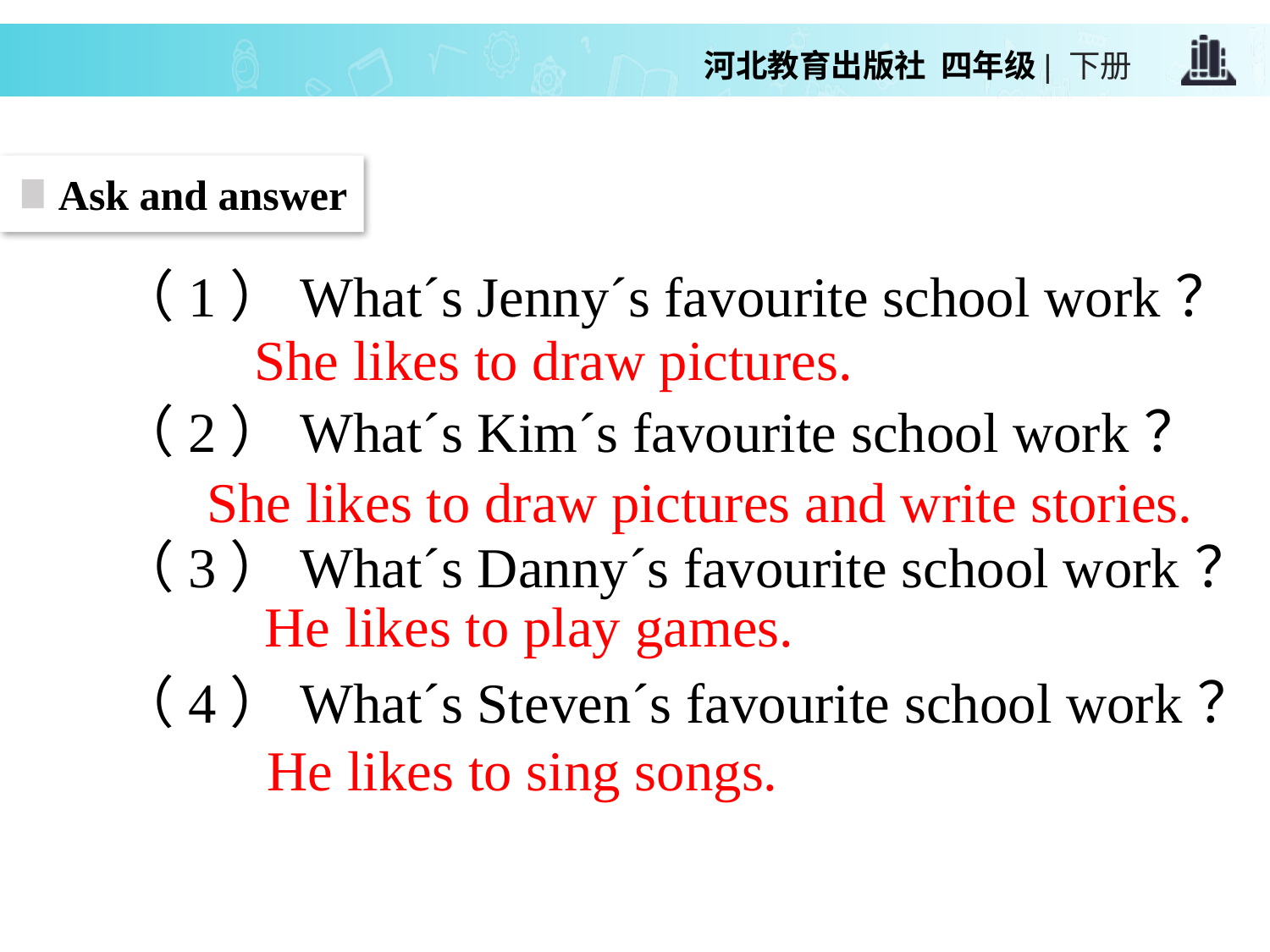

Ask and answer

（1）What´s Jenny´s favourite school work？

（2）What´s Kim´s favourite school work？

（3）What´s Danny´s favourite school work？

（4）What´s Steven´s favourite school work？
She likes to draw pictures.
She likes to draw pictures and write stories.
He likes to play games.
He likes to sing songs.